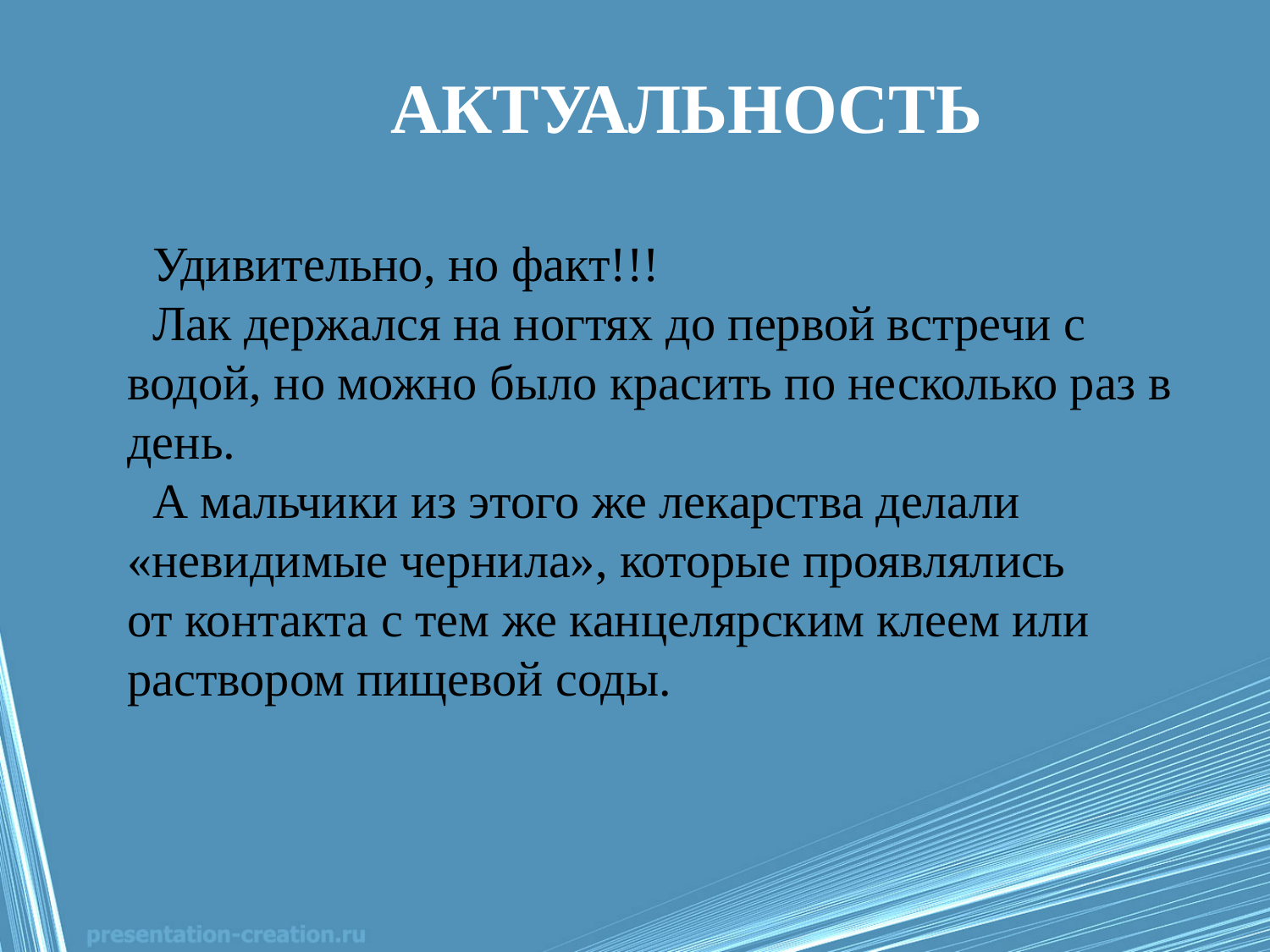

Актуальность
Удивительно, но факт!!!
Лак держался на ногтях до первой встречи с водой, но можно было красить по несколько раз в день.
А мальчики из этого же лекарства делали «невидимые чернила», которые проявлялись от контакта с тем же канцелярским клеем или раствором пищевой соды.